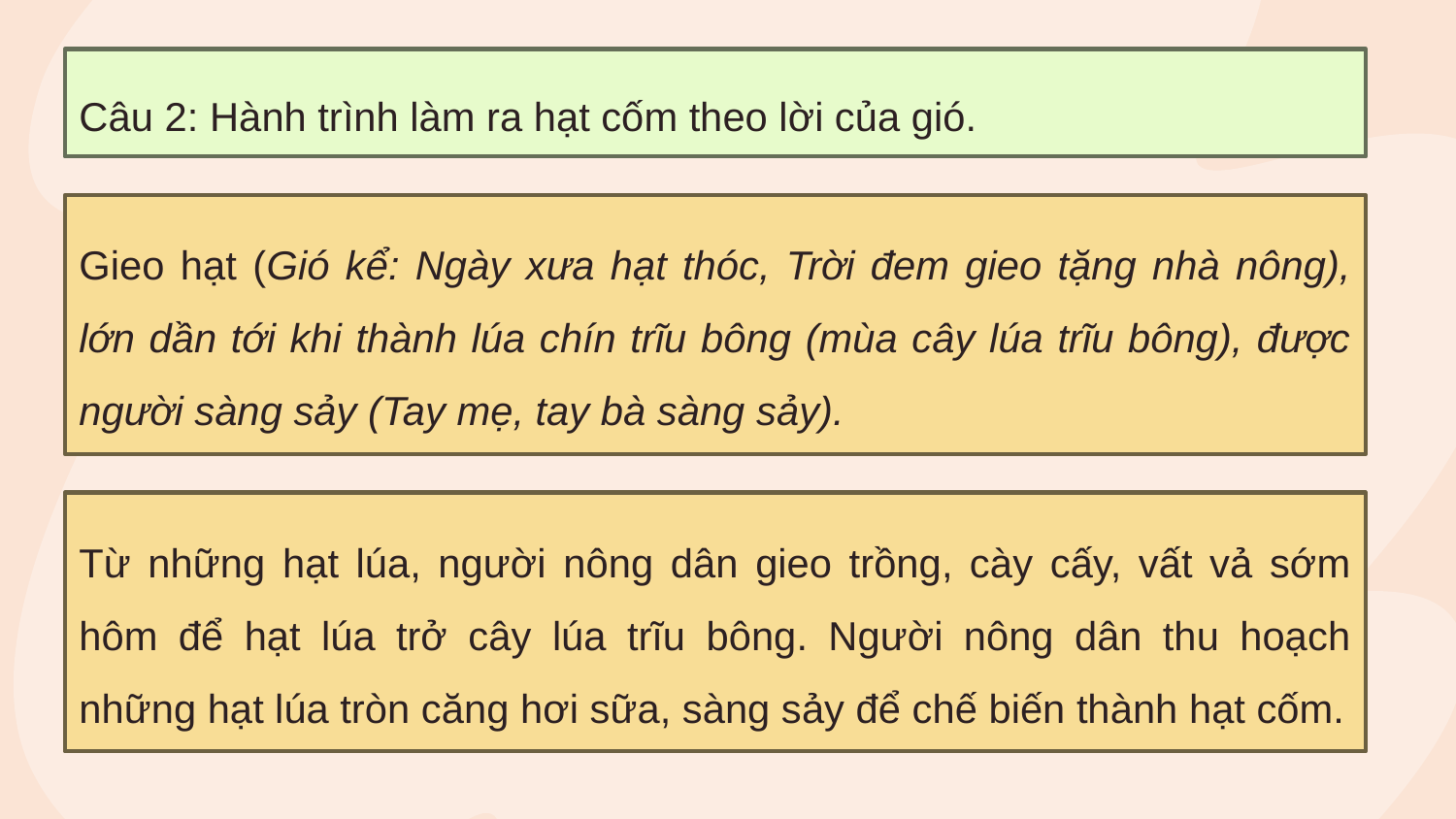

Câu 2: Hành trình làm ra hạt cốm theo lời của gió.
Gieo hạt (Gió kể: Ngày xưa hạt thóc, Trời đem gieo tặng nhà nông), lớn dần tới khi thành lúa chín trĩu bông (mùa cây lúa trĩu bông), được người sàng sảy (Tay mẹ, tay bà sàng sảy).
Từ những hạt lúa, người nông dân gieo trồng, cày cấy, vất vả sớm hôm để hạt lúa trở cây lúa trĩu bông. Người nông dân thu hoạch những hạt lúa tròn căng hơi sữa, sàng sảy để chế biến thành hạt cốm.